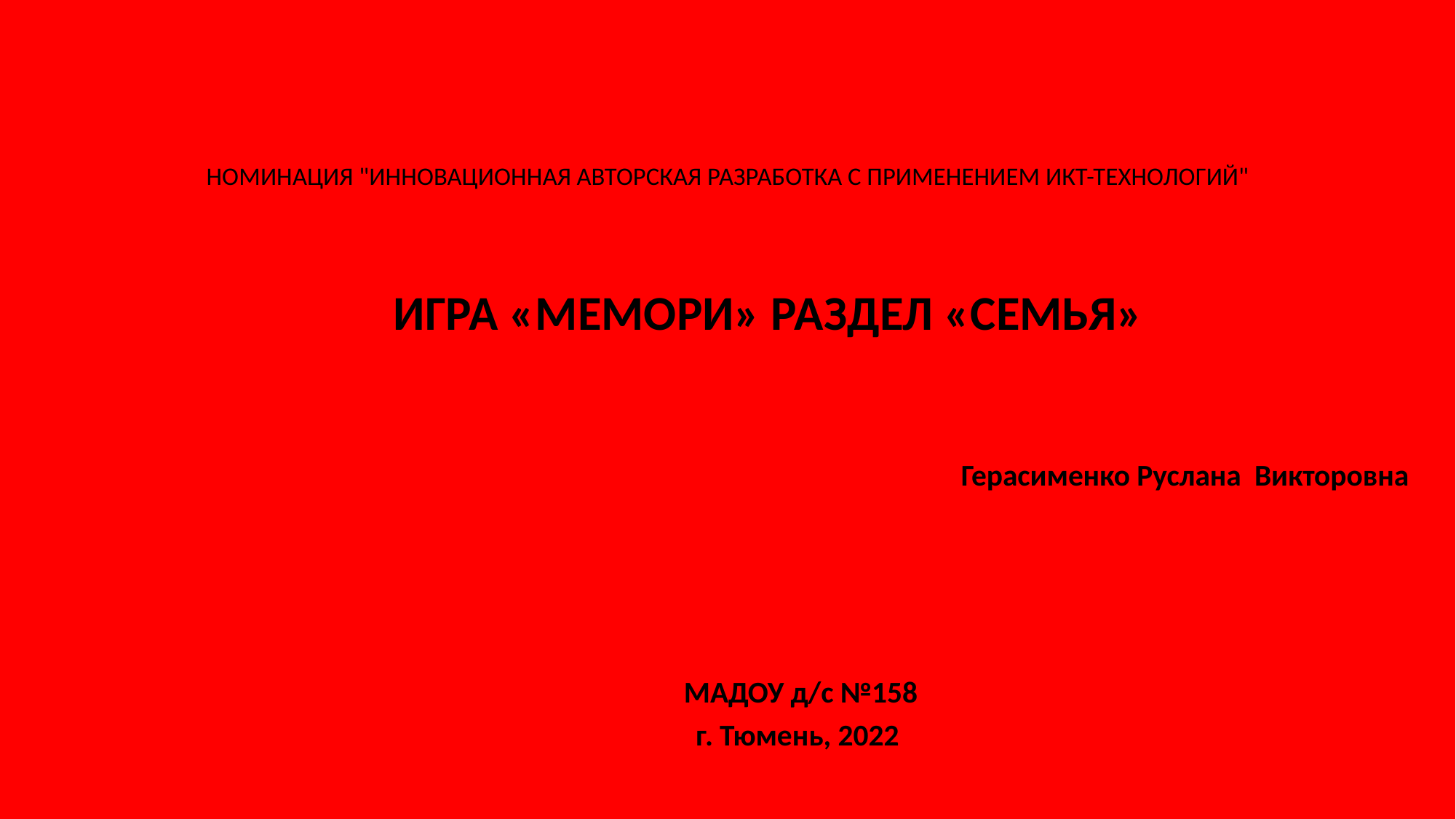

# НОМИНАЦИЯ "ИННОВАЦИОННАЯ АВТОРСКАЯ РАЗРАБОТКА С ПРИМЕНЕНИЕМ ИКТ-ТЕХНОЛОГИЙ"
ИГРА «МЕМОРИ» РАЗДЕЛ «СЕМЬЯ»
Герасименко Руслана  Викторовна

МАДОУ д/с №158
г. Тюмень, 2022